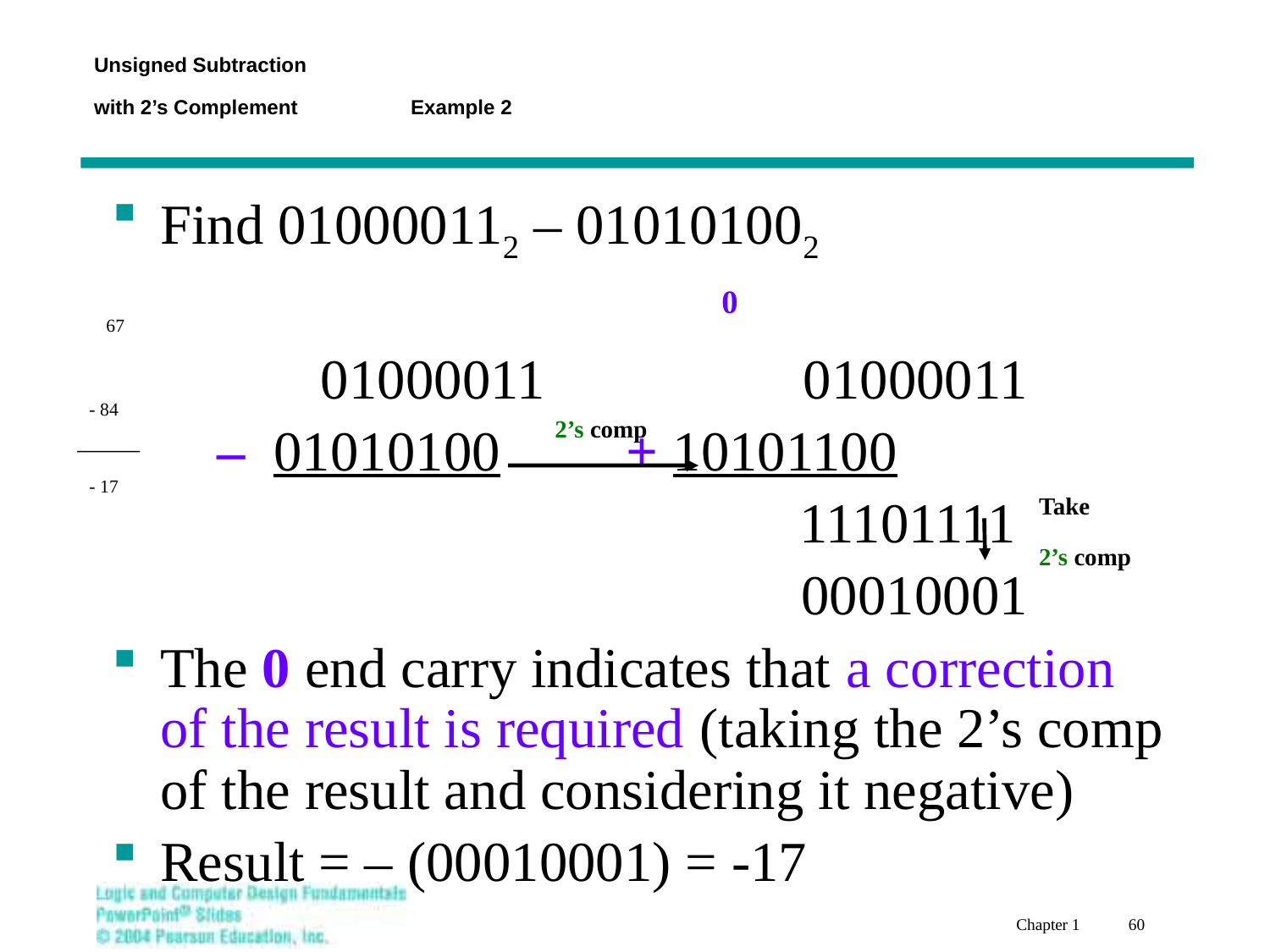

Unsigned Subtraction
with 2’s Complement 	           Example 2
Find 010000112 – 010101002

		   01000011		 01000011
	    –  01010100	      + 10101100
						 11101111
						 00010001
The 0 end carry indicates that a correction of the result is required (taking the 2’s comp of the result and considering it negative)
Result = – (00010001) = -17

0
67
- 84
2’s comp

- 17

Take
2’s comp

Chapter 1            60